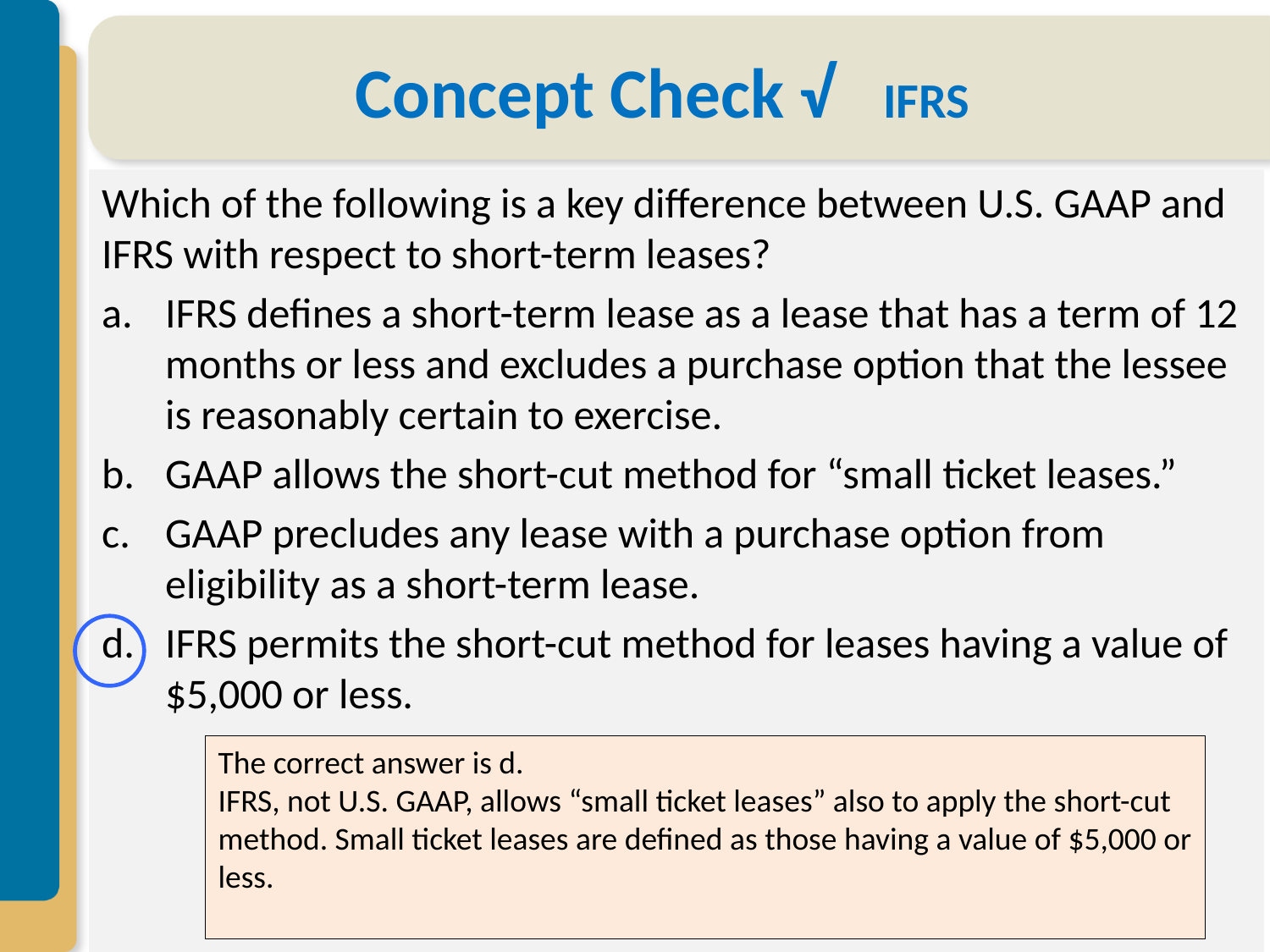

# Concept Check √   IFRS
Which of the following is a key difference between U.S. GAAP and IFRS with respect to short-term leases?
a.	IFRS defines a short-term lease as a lease that has a term of 12 months or less and excludes a purchase option that the lessee is reasonably certain to exercise.
b.	GAAP allows the short-cut method for “small ticket leases.”
c.	GAAP precludes any lease with a purchase option from eligibility as a short-term lease.
d.	IFRS permits the short-cut method for leases having a value of $5,000 or less.

The correct answer is d.
IFRS, not U.S. GAAP, allows “small ticket leases” also to apply the short-cut method. Small ticket leases are defined as those having a value of $5,000 or less.